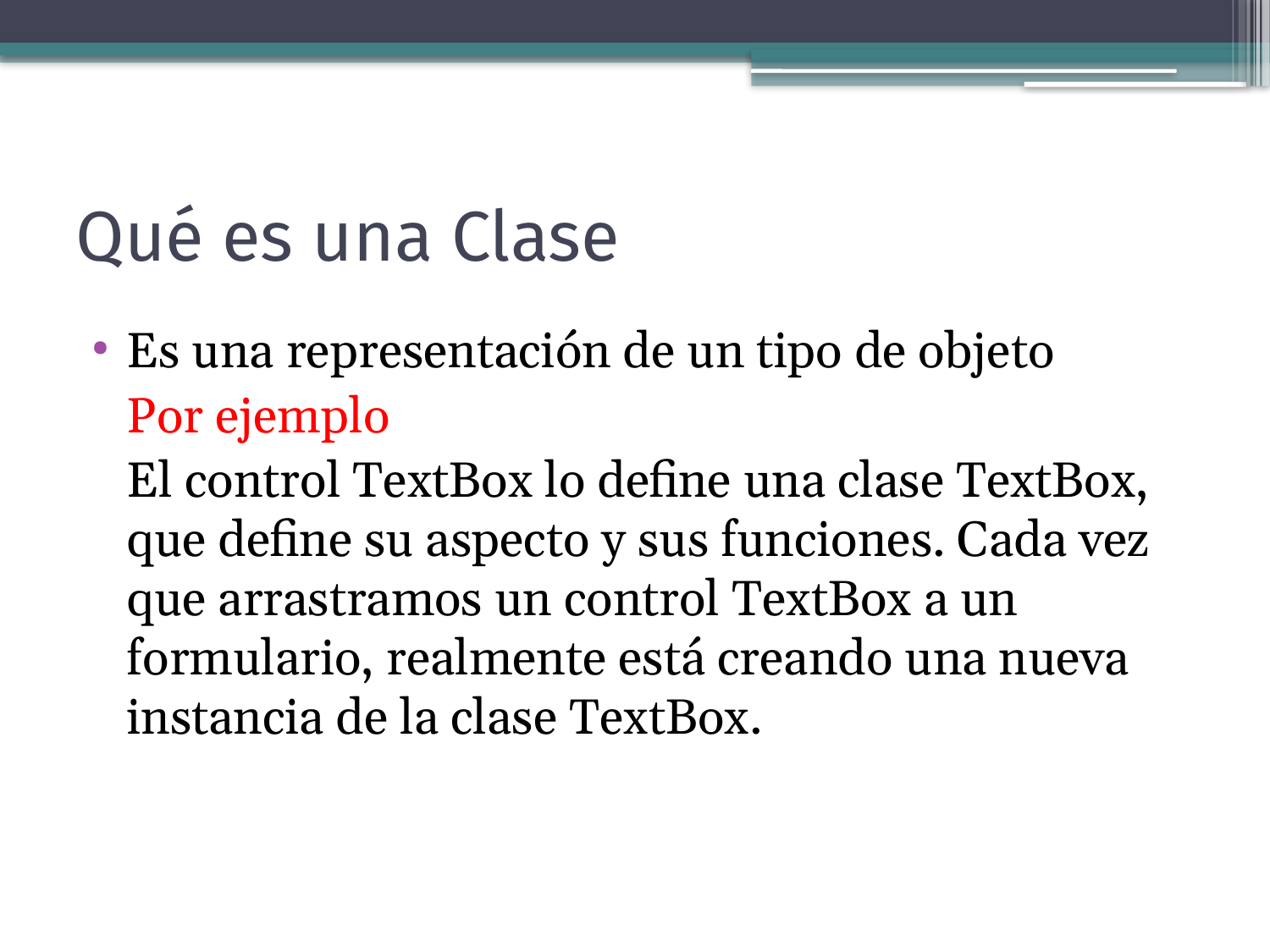

# Qué es una Clase
Es una representación de un tipo de objeto
	Por ejemplo
 	El control TextBox lo define una clase TextBox, que define su aspecto y sus funciones. Cada vez que arrastramos un control TextBox a un formulario, realmente está creando una nueva instancia de la clase TextBox.